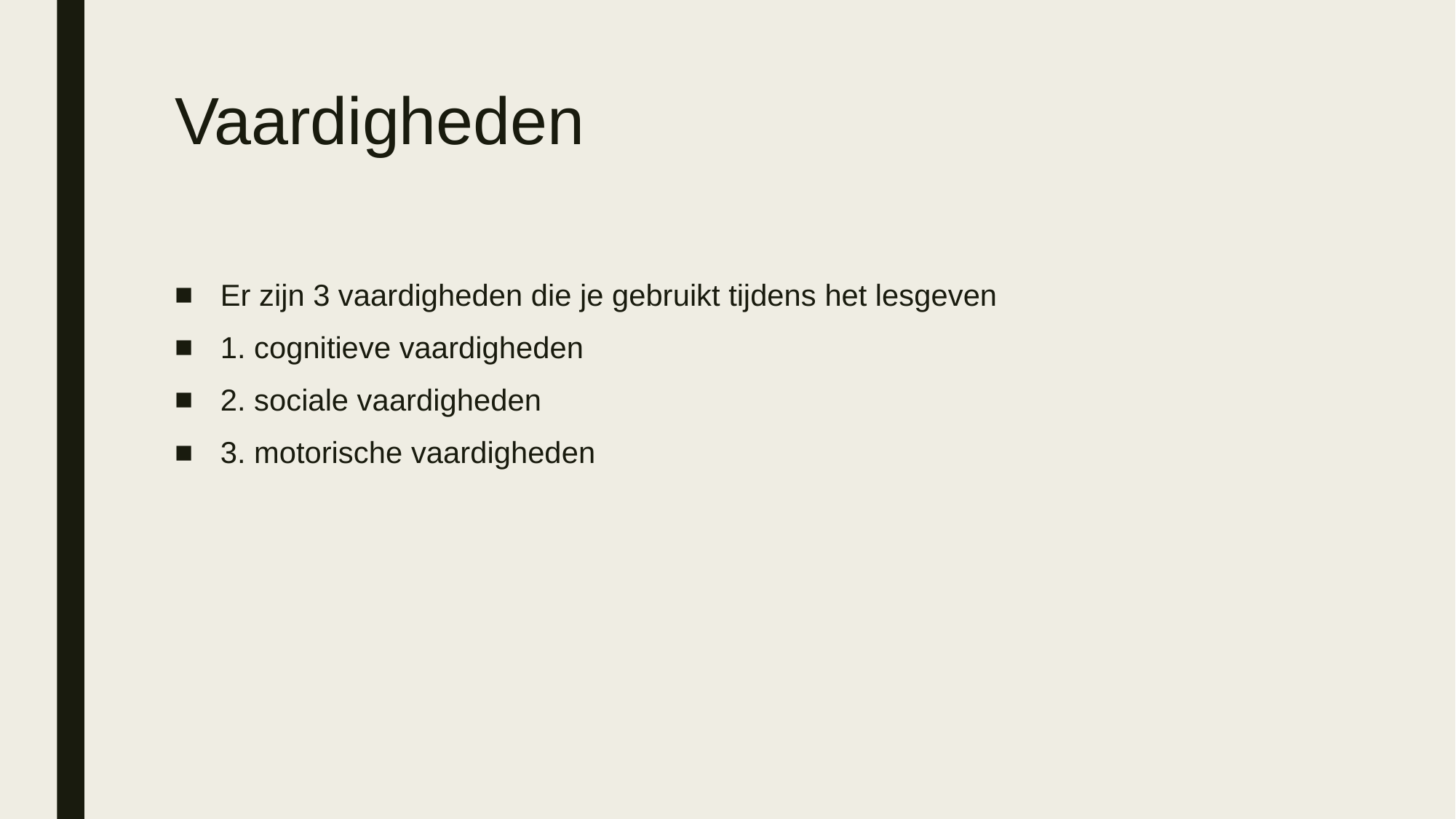

# Vaardigheden
Er zijn 3 vaardigheden die je gebruikt tijdens het lesgeven
1. cognitieve vaardigheden
2. sociale vaardigheden
3. motorische vaardigheden